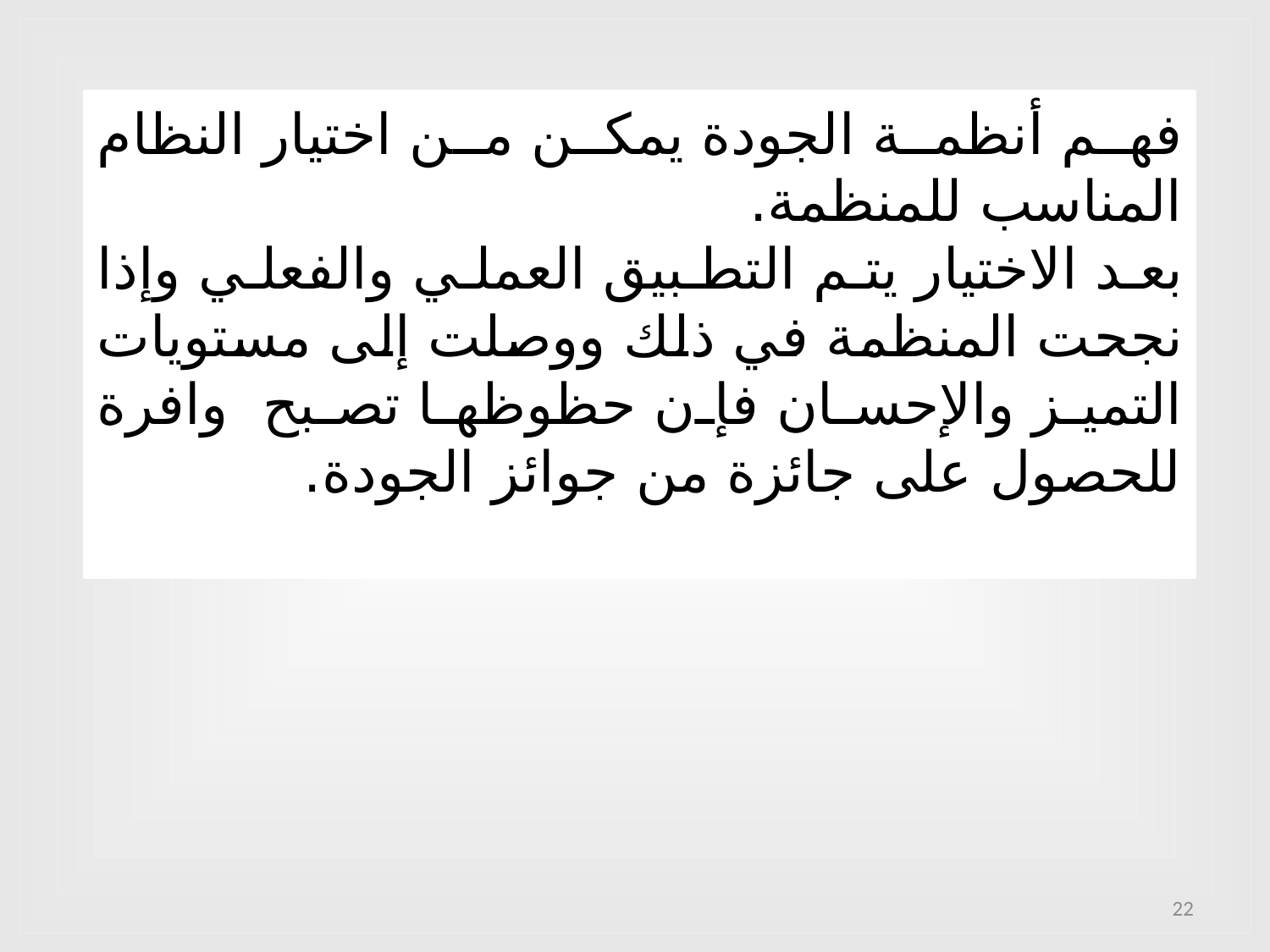

فهم أنظمة الجودة يمكن من اختيار النظام المناسب للمنظمة.
بعد الاختيار يتم التطبيق العملي والفعلي وإذا نجحت المنظمة في ذلك ووصلت إلى مستويات التميز والإحسان فإن حظوظها تصبح  وافرة للحصول على جائزة من جوائز الجودة.

22